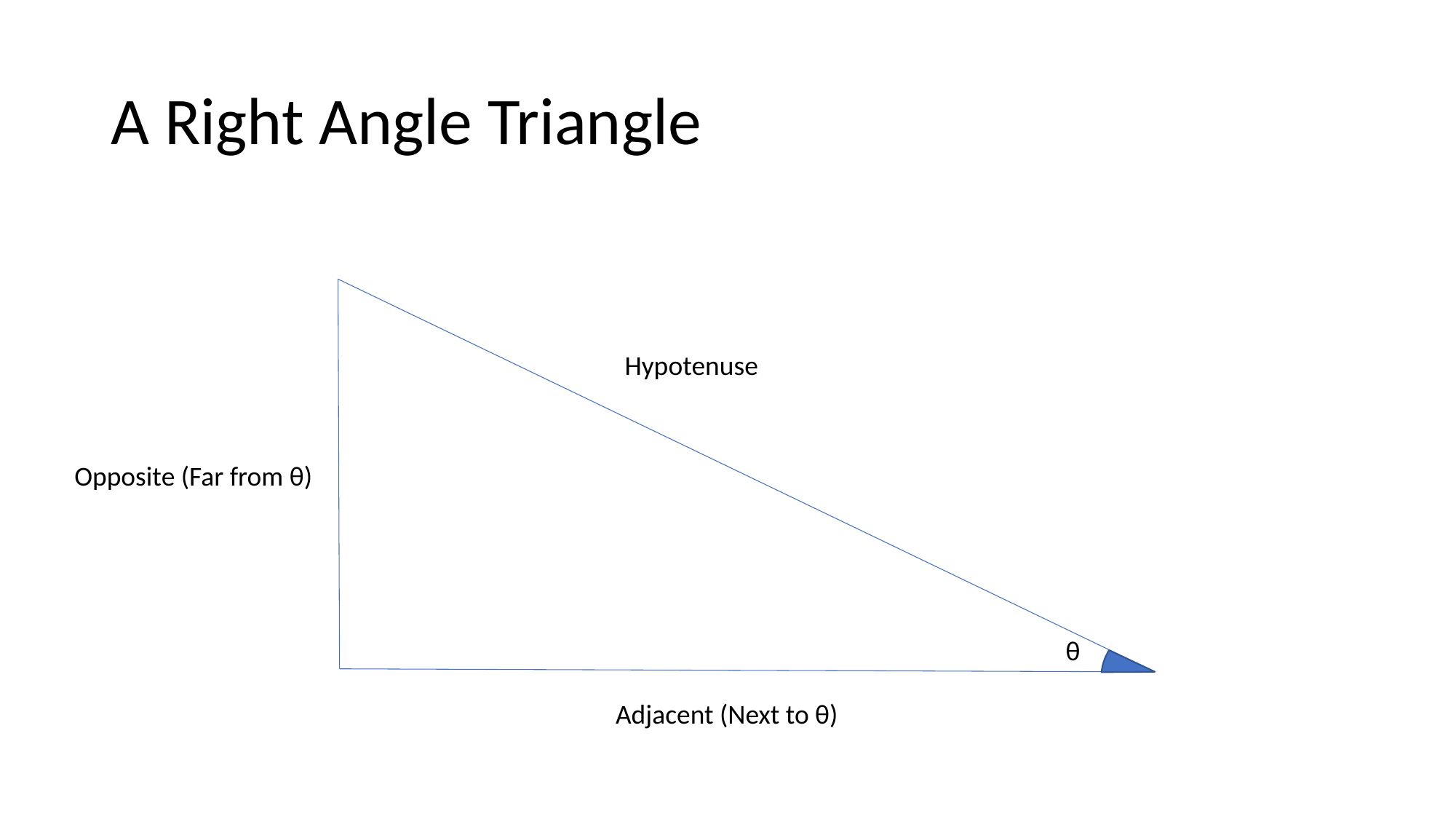

# A Right Angle Triangle
Hypotenuse
Opposite (Far from θ)

θ
Adjacent (Next to θ)